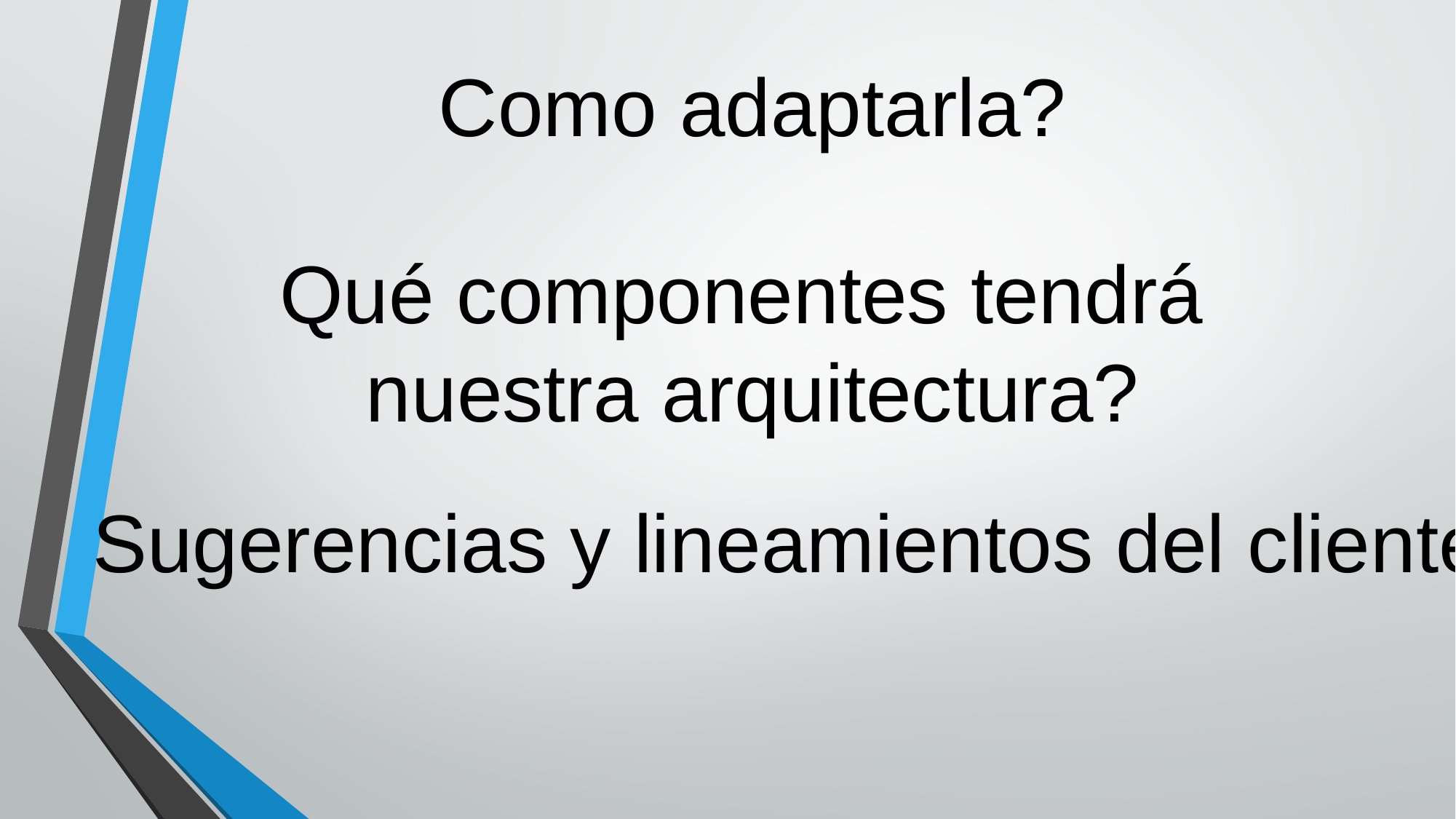

Como adaptarla?
Qué componentes tendrá
nuestra arquitectura?
Sugerencias y lineamientos del cliente